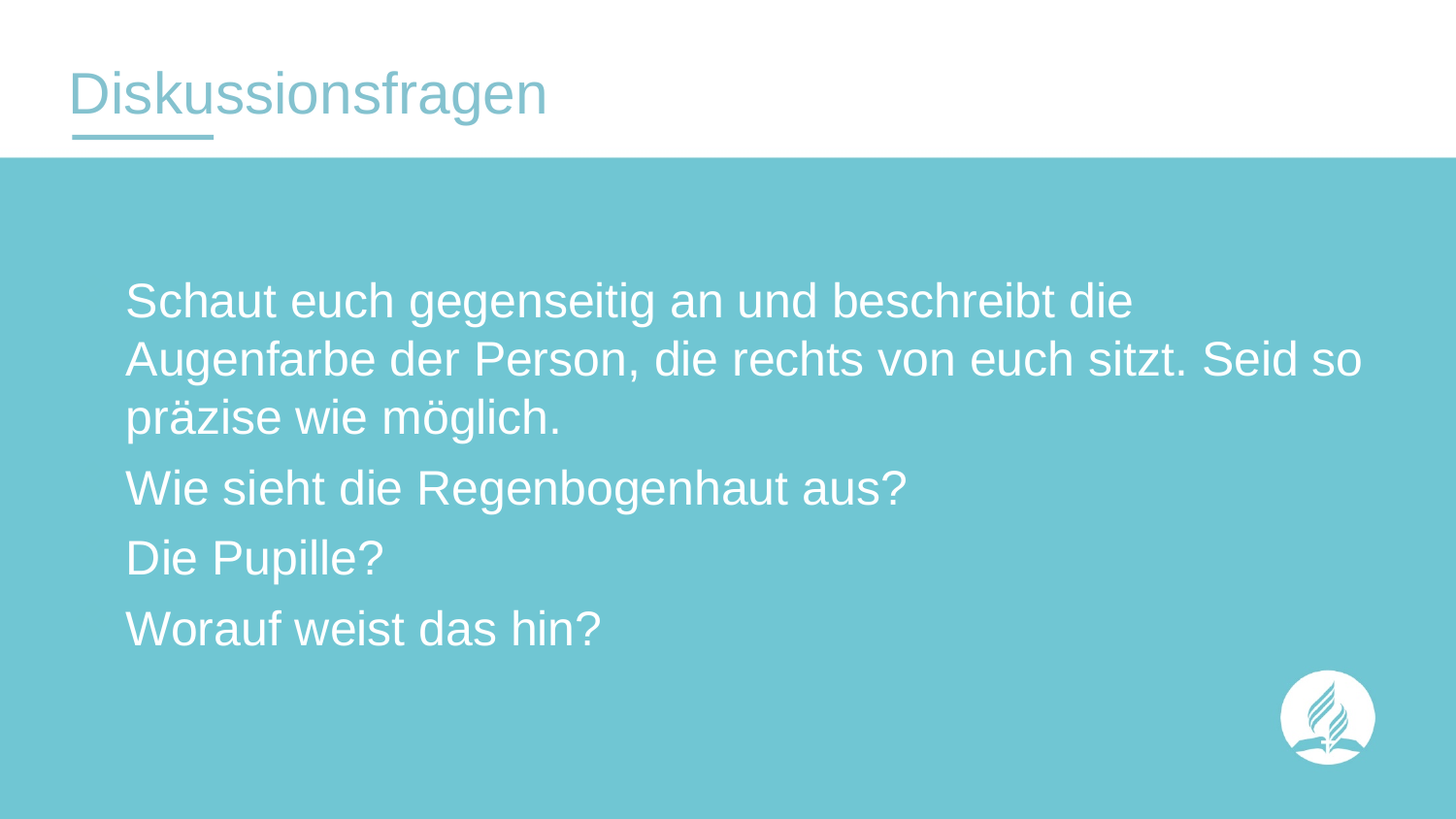

# Diskussionsfragen
Schaut euch gegenseitig an und beschreibt die Augenfarbe der Person, die rechts von euch sitzt. Seid so präzise wie möglich.
Wie sieht die Regenbogenhaut aus?
Die Pupille?
Worauf weist das hin?